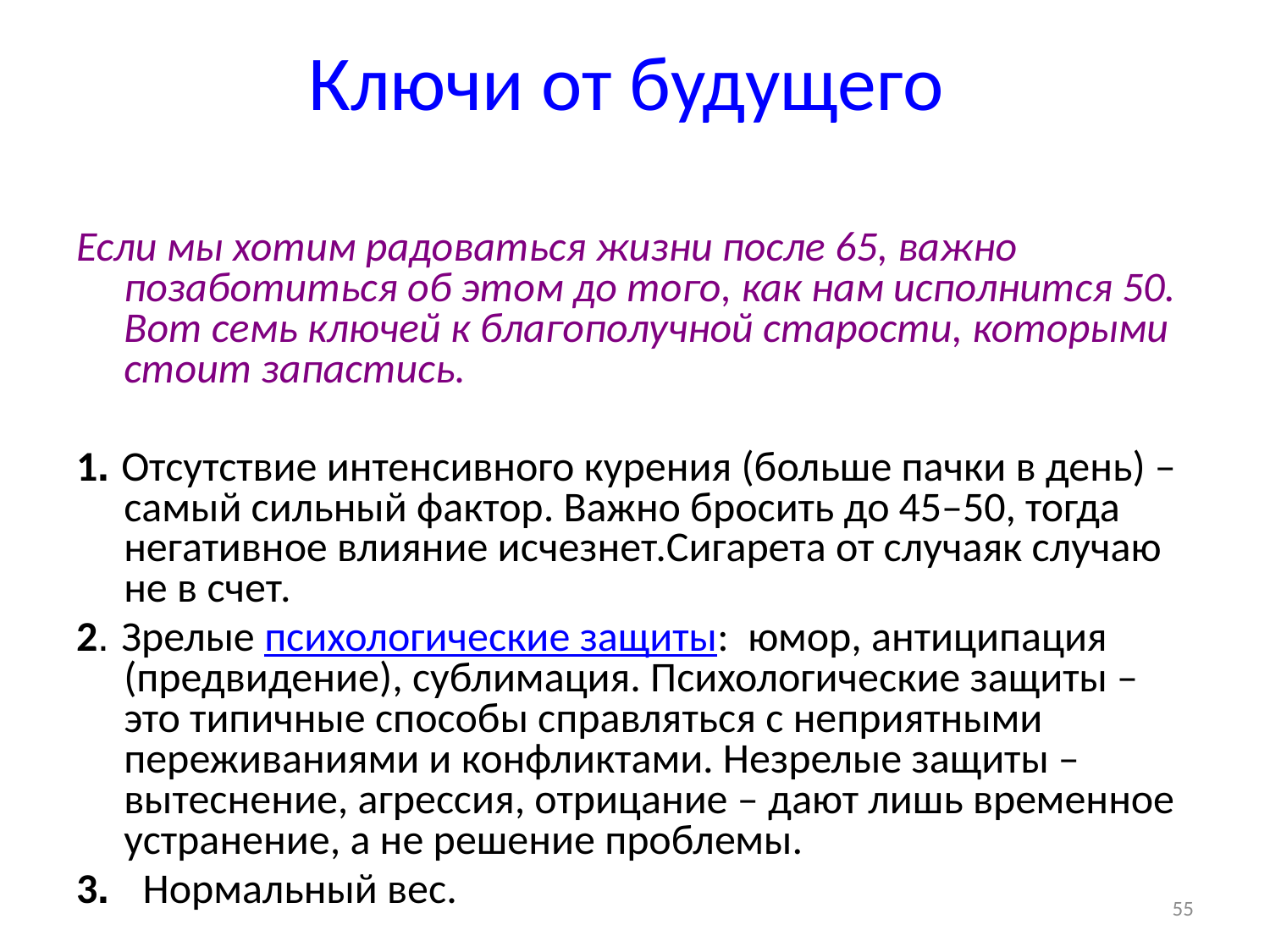

# Ключи от будущего
Если мы хотим радоваться жизни после 65, важно позаботиться об этом до того, как нам исполнится 50. Вот семь ключей к благополучной старости, которыми стоит запастись.

1. Отсутствие интенсивного курения (больше пачки в день) – самый сильный фактор. Важно бросить до 45–50, тогда негативное влияние исчезнет.Сигарета от случаяк случаю не в счет.
2. Зрелые психологические защиты:  юмор, антиципация (предвидение), сублимация. Психологические защиты – это типичные способы справляться с неприятными переживаниями и конфликтами. Незрелые защиты – вытеснение, агрессия, отрицание – дают лишь временное устранение, а не решение проблемы.
3.   Нормальный вес.

55